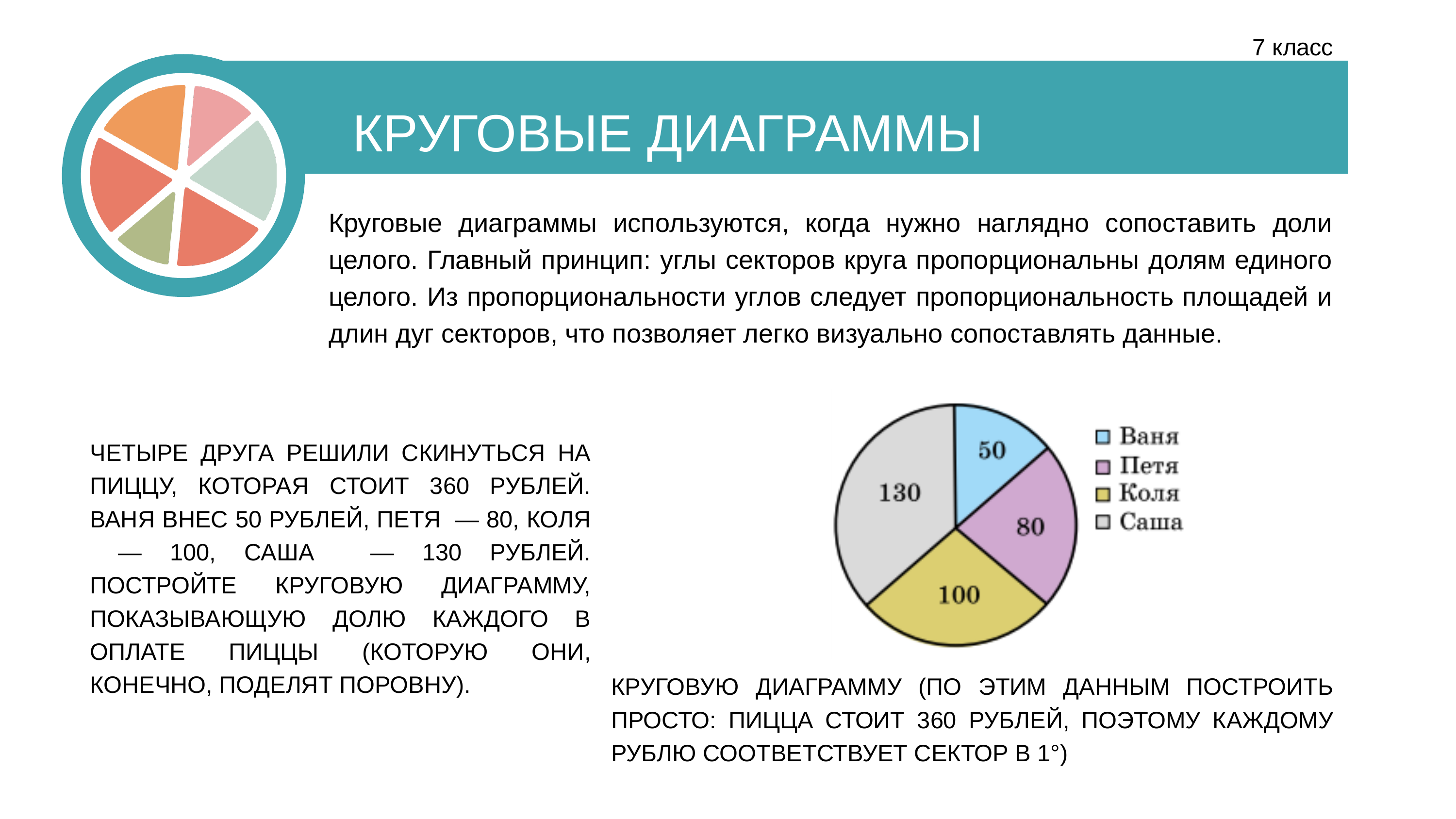

7 класс

КРУГОВЫЕ ДИАГРАММЫ
Круговые диаграммы используются, когда нужно наглядно сопоставить доли целого. Главный принцип: углы секторов круга пропорциональны долям единого целого. Из пропорциональности углов следует пропорциональность площадей и длин дуг секторов, что позволяет легко визуально сопоставлять данные.

ЧЕТЫРЕ ДРУГА РЕШИЛИ СКИНУТЬСЯ НА ПИЦЦУ, КОТОРАЯ СТОИТ 360 РУБЛЕЙ. ВАНЯ ВНЕС 50 РУБЛЕЙ, ПЕТЯ  — 80, КОЛЯ  — 100, САША  — 130 РУБЛЕЙ. ПОСТРОЙТЕ КРУГОВУЮ ДИАГРАММУ, ПОКАЗЫВАЮЩУЮ ДОЛЮ КАЖДОГО В ОПЛАТЕ ПИЦЦЫ (КОТОРУЮ ОНИ, КОНЕЧНО, ПОДЕЛЯТ ПОРОВНУ).
КРУГОВУЮ ДИАГРАММУ (ПО ЭТИМ ДАННЫМ ПОСТРОИТЬ ПРОСТО: ПИЦЦА СТОИТ 360 РУБЛЕЙ, ПОЭТОМУ КАЖДОМУ РУБЛЮ СООТВЕТСТВУЕТ СЕКТОР В 1°)